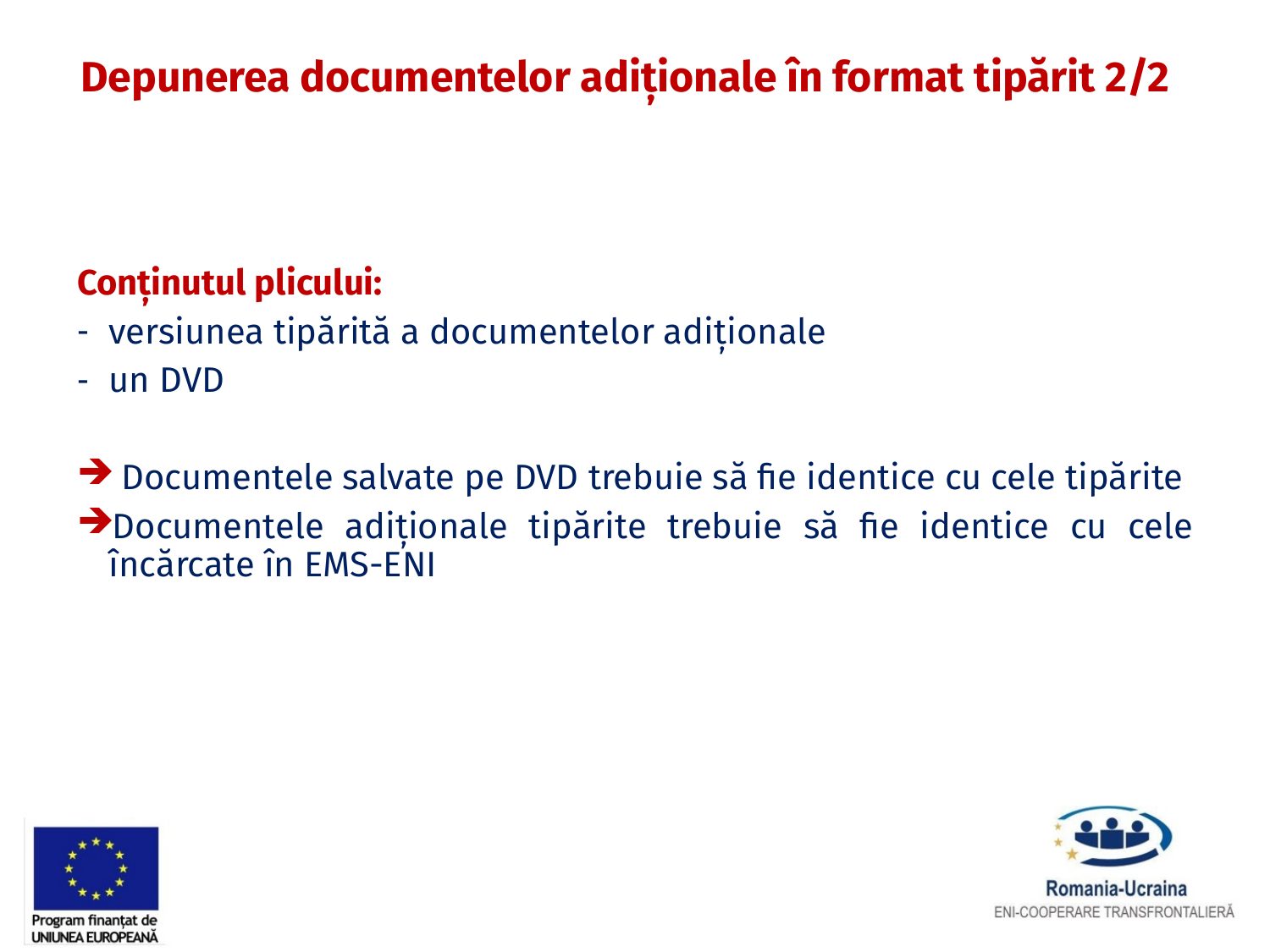

# Depunerea documentelor adiționale în format tipărit 2/2

Conținutul plicului:
versiunea tipărită a documentelor adiționale
un DVD

 Documentele salvate pe DVD trebuie să fie identice cu cele tipărite
Documentele adiționale tipărite trebuie să fie identice cu cele încărcate în EMS-ENI